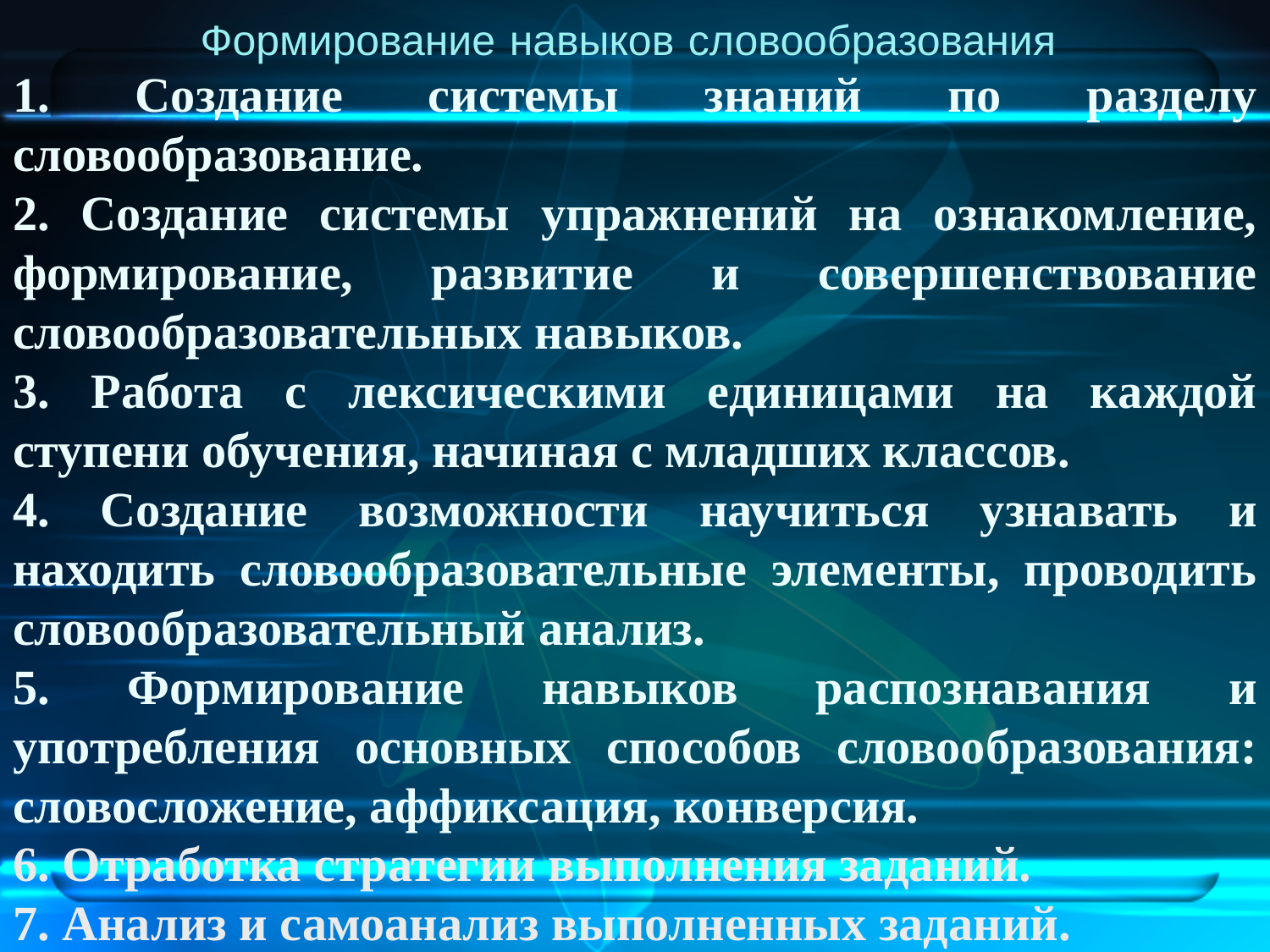

# Формирование навыков словообразования
 Создание системы знаний по разделу словообразование.
 Создание системы упражнений на ознакомление, формирование, развитие и совершенствование словообразовательных навыков.
 Работа с лексическими единицами на каждой ступени обучения, начиная с младших классов.
 Создание возможности научиться узнавать и находить словообразовательные элементы, проводить словообразовательный анализ.
 Формирование навыков распознавания и употребления основных способов словообразования: словосложение, аффиксация, конверсия.
 Отработка стратегии выполнения заданий.
 Анализ и самоанализ выполненных заданий.